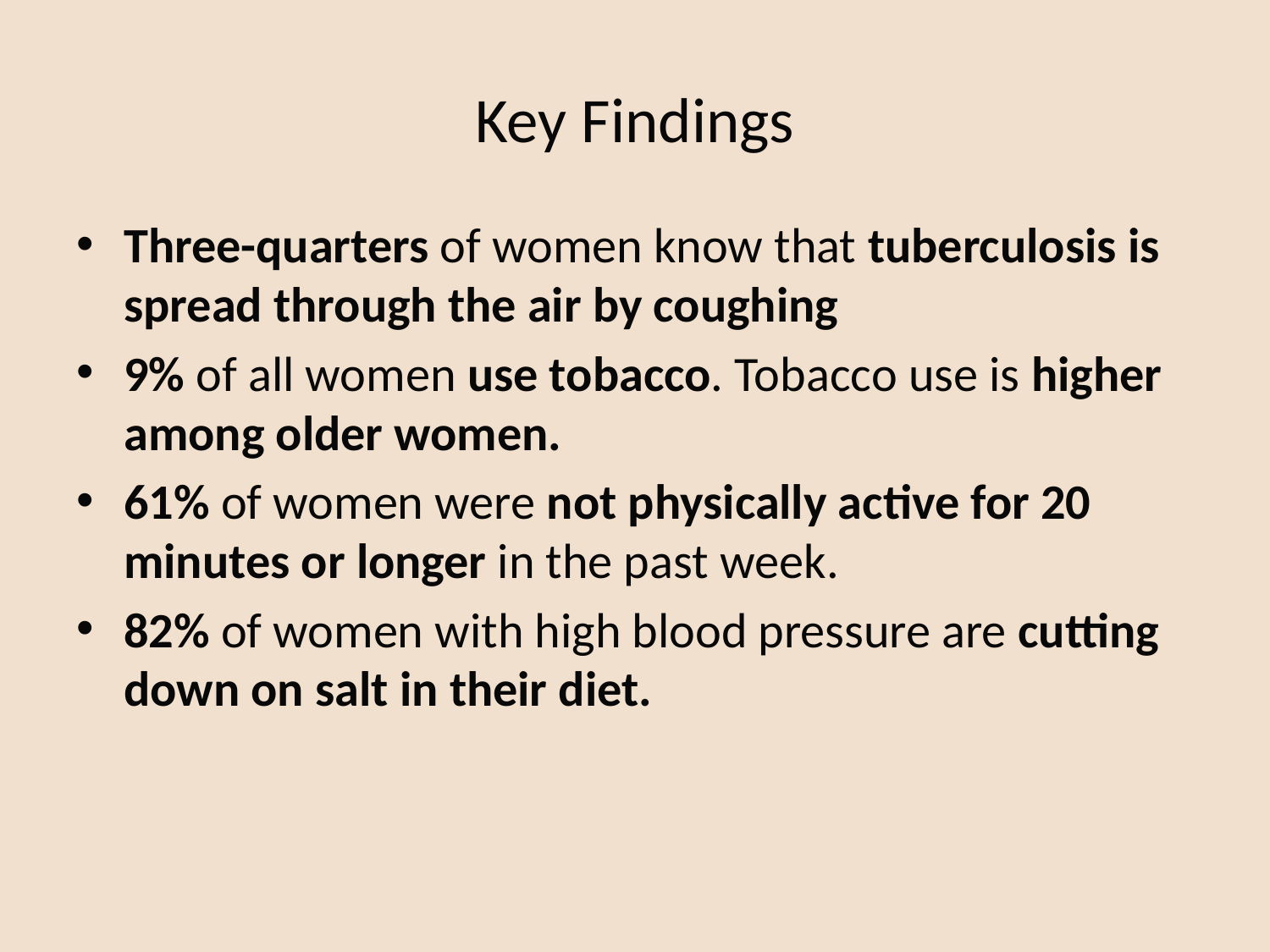

# Key Findings
Three-quarters of women know that tuberculosis is spread through the air by coughing
9% of all women use tobacco. Tobacco use is higher among older women.
61% of women were not physically active for 20 minutes or longer in the past week.
82% of women with high blood pressure are cutting down on salt in their diet.